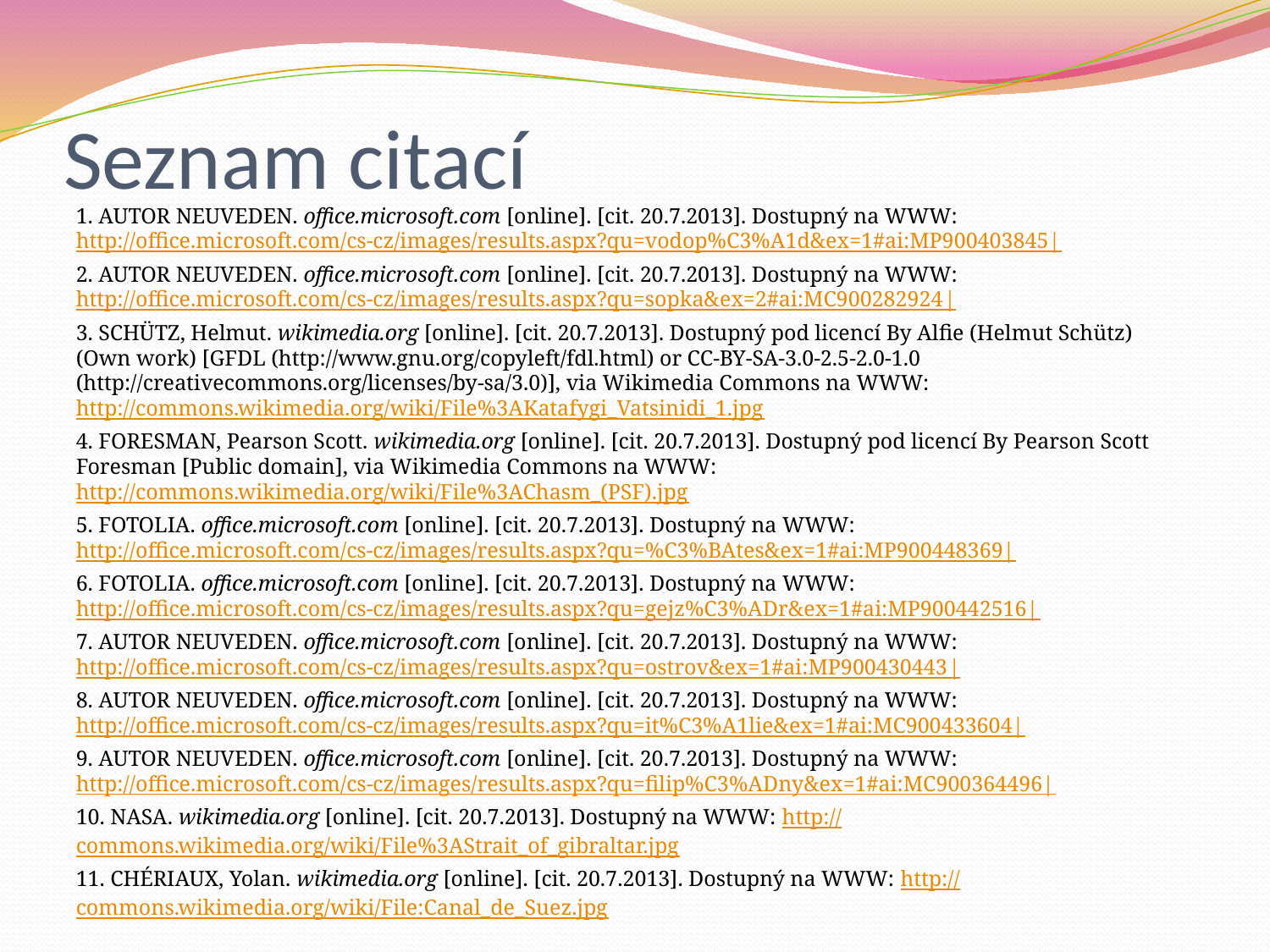

# Seznam citací
1. AUTOR NEUVEDEN. office.microsoft.com [online]. [cit. 20.7.2013]. Dostupný na WWW: http://office.microsoft.com/cs-cz/images/results.aspx?qu=vodop%C3%A1d&ex=1#ai:MP900403845|
2. AUTOR NEUVEDEN. office.microsoft.com [online]. [cit. 20.7.2013]. Dostupný na WWW: http://office.microsoft.com/cs-cz/images/results.aspx?qu=sopka&ex=2#ai:MC900282924|
3. SCHÜTZ, Helmut. wikimedia.org [online]. [cit. 20.7.2013]. Dostupný pod licencí By Alfie (Helmut Schütz) (Own work) [GFDL (http://www.gnu.org/copyleft/fdl.html) or CC-BY-SA-3.0-2.5-2.0-1.0 (http://creativecommons.org/licenses/by-sa/3.0)], via Wikimedia Commons na WWW: http://commons.wikimedia.org/wiki/File%3AKatafygi_Vatsinidi_1.jpg
4. FORESMAN, Pearson Scott. wikimedia.org [online]. [cit. 20.7.2013]. Dostupný pod licencí By Pearson Scott Foresman [Public domain], via Wikimedia Commons na WWW: http://commons.wikimedia.org/wiki/File%3AChasm_(PSF).jpg
5. FOTOLIA. office.microsoft.com [online]. [cit. 20.7.2013]. Dostupný na WWW: http://office.microsoft.com/cs-cz/images/results.aspx?qu=%C3%BAtes&ex=1#ai:MP900448369|
6. FOTOLIA. office.microsoft.com [online]. [cit. 20.7.2013]. Dostupný na WWW: http://office.microsoft.com/cs-cz/images/results.aspx?qu=gejz%C3%ADr&ex=1#ai:MP900442516|
7. AUTOR NEUVEDEN. office.microsoft.com [online]. [cit. 20.7.2013]. Dostupný na WWW: http://office.microsoft.com/cs-cz/images/results.aspx?qu=ostrov&ex=1#ai:MP900430443|
8. AUTOR NEUVEDEN. office.microsoft.com [online]. [cit. 20.7.2013]. Dostupný na WWW: http://office.microsoft.com/cs-cz/images/results.aspx?qu=it%C3%A1lie&ex=1#ai:MC900433604|
9. AUTOR NEUVEDEN. office.microsoft.com [online]. [cit. 20.7.2013]. Dostupný na WWW: http://office.microsoft.com/cs-cz/images/results.aspx?qu=filip%C3%ADny&ex=1#ai:MC900364496|
10. NASA. wikimedia.org [online]. [cit. 20.7.2013]. Dostupný na WWW: http://commons.wikimedia.org/wiki/File%3AStrait_of_gibraltar.jpg
11. CHÉRIAUX, Yolan. wikimedia.org [online]. [cit. 20.7.2013]. Dostupný na WWW: http://commons.wikimedia.org/wiki/File:Canal_de_Suez.jpg